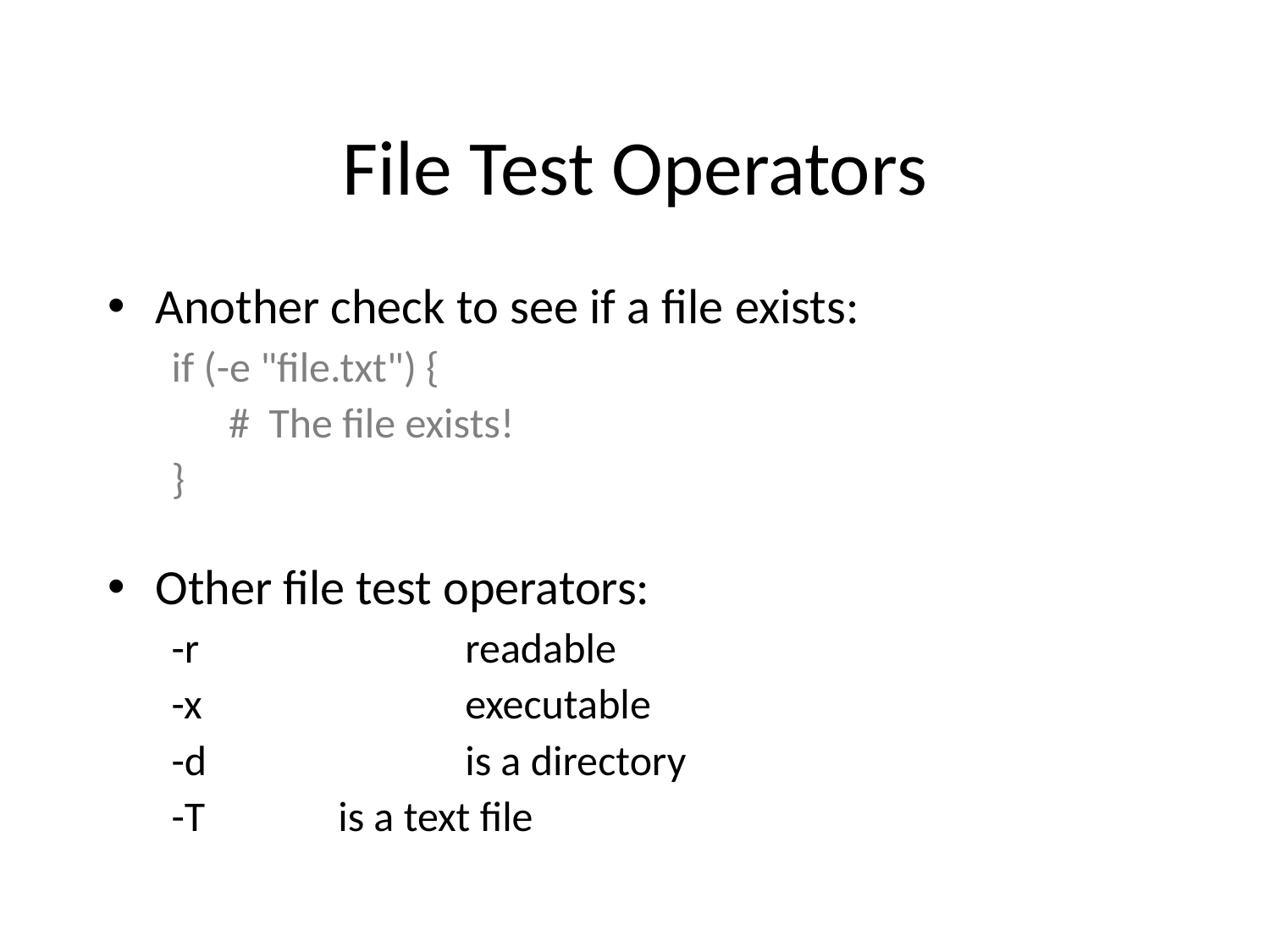

# File Test Operators
Another check to see if a file exists:
if (-e "file.txt") {
      #  The file exists!
}

Other file test operators:
-r			readable
-x			executable
-d			is a directory
-T		is a text file